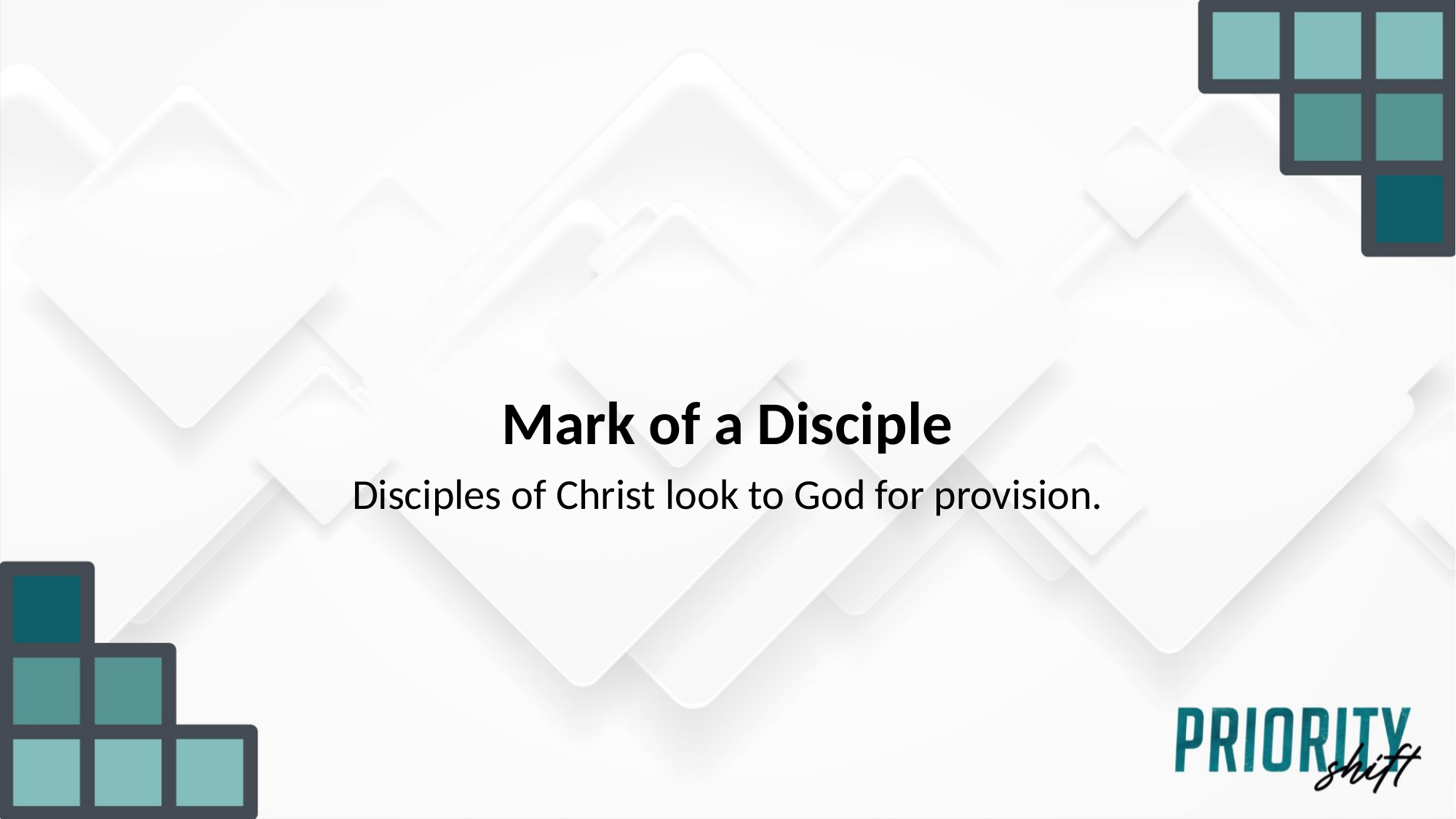

Mark of a Disciple
Disciples of Christ look to God for provision.